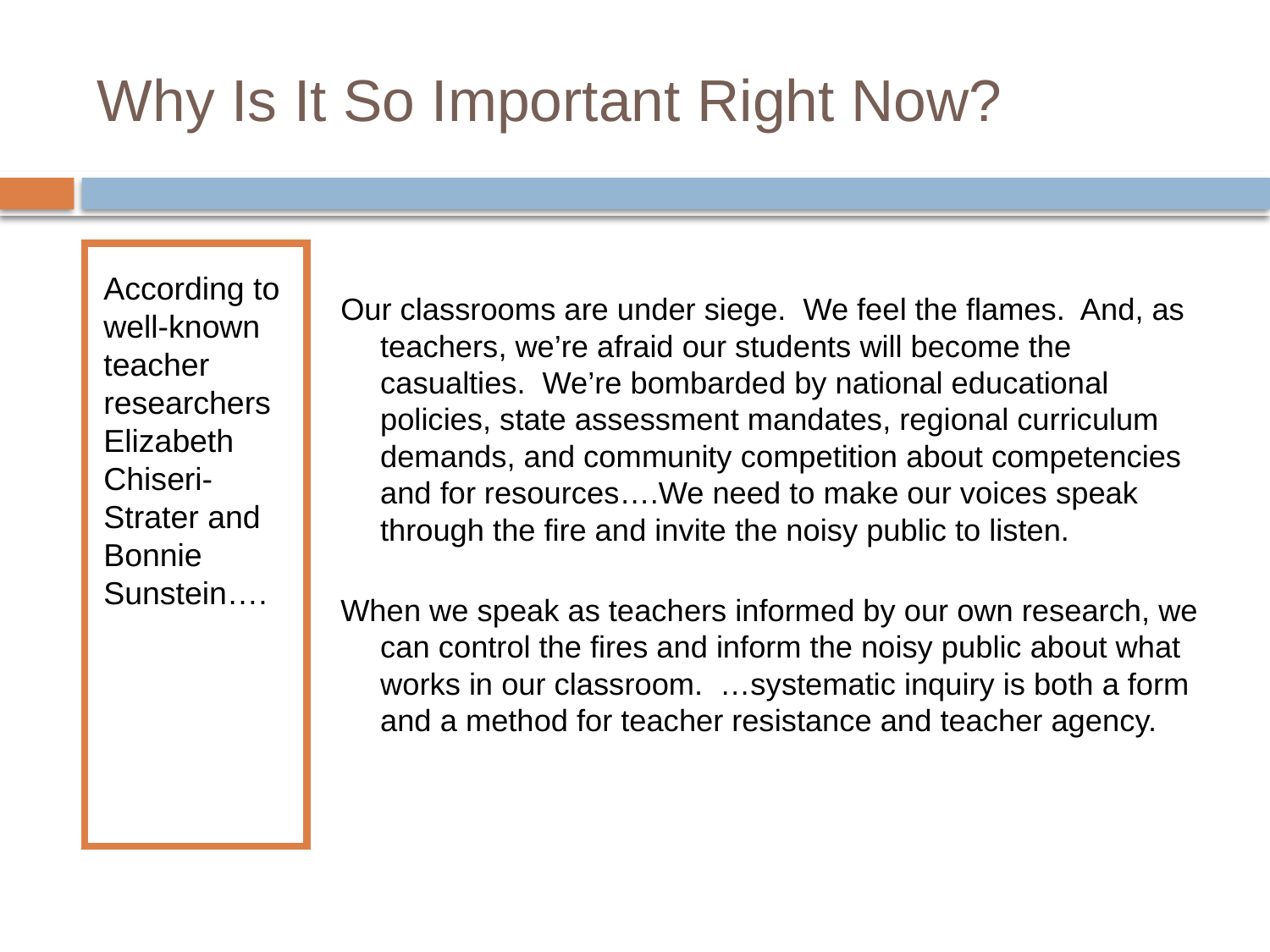

# Why Is It So Important Right Now?
According to well-known teacher researchers Elizabeth Chiseri-Strater and Bonnie Sunstein….

Our classrooms are under siege.  We feel the flames.  And, as teachers, we’re afraid our students will become the casualties.  We’re bombarded by national educational policies, state assessment mandates, regional curriculum demands, and community competition about competencies and for resources….We need to make our voices speak through the fire and invite the noisy public to listen.

When we speak as teachers informed by our own research, we can control the fires and inform the noisy public about what works in our classroom.  …systematic inquiry is both a form and a method for teacher resistance and teacher agency.